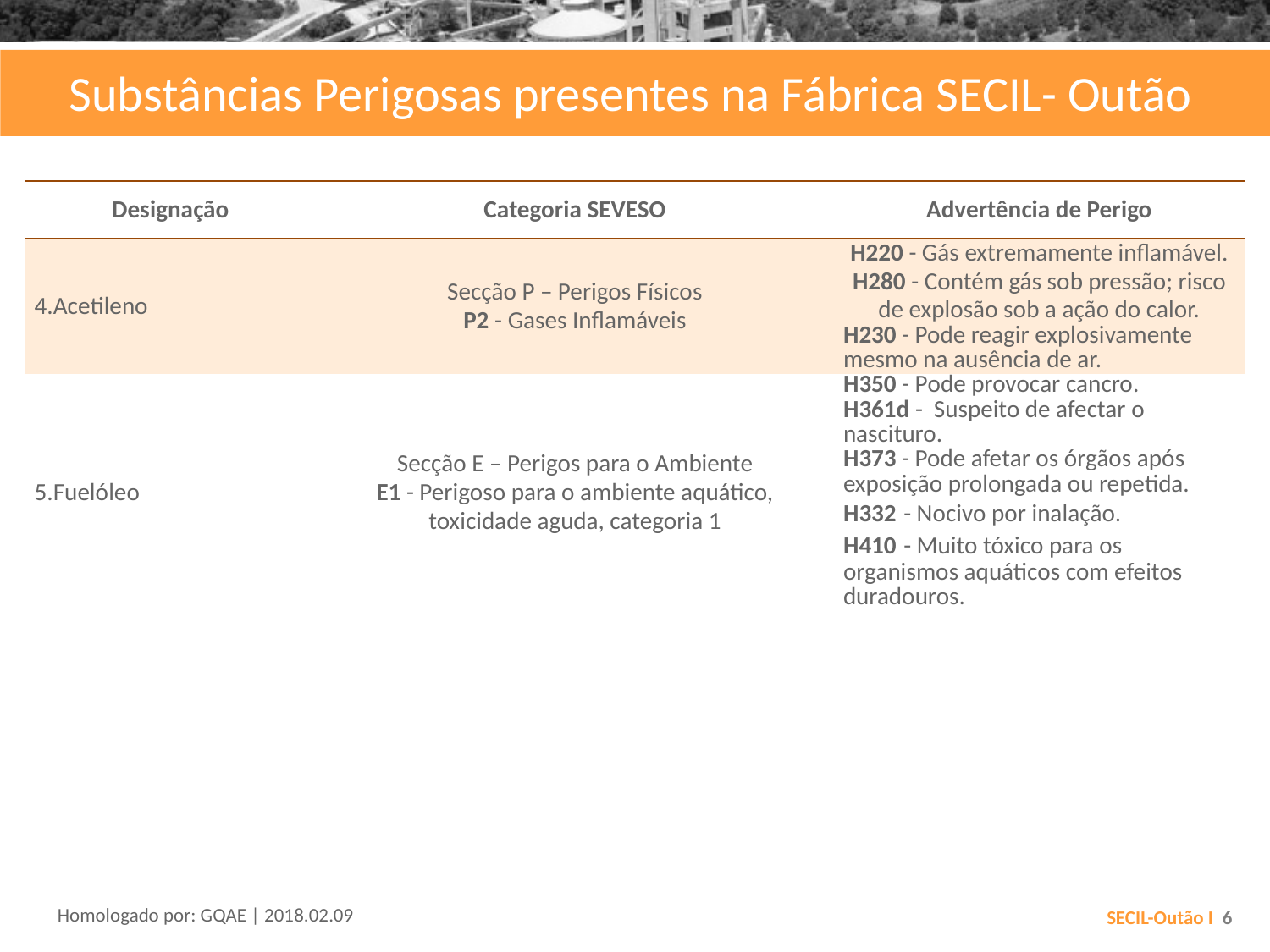

# Substâncias Perigosas presentes na Fábrica SECIL- Outão
| Designação | Categoria SEVESO | Advertência de Perigo |
| --- | --- | --- |
| 4.Acetileno | Secção P – Perigos Físicos P2 - Gases Inflamáveis | H220 - Gás extremamente inflamável. H280 - Contém gás sob pressão; risco de explosão sob a ação do calor. H230 - Pode reagir explosivamente mesmo na ausência de ar. |
| 5.Fuelóleo | Secção E – Perigos para o Ambiente E1 - Perigoso para o ambiente aquático, toxicidade aguda, categoria 1 | H350 - Pode provocar cancro. H361d - Suspeito de afectar o nascituro. H373 - Pode afetar os órgãos após exposição prolongada ou repetida. H332 - Nocivo por inalação. H410 - Muito tóxico para os organismos aquáticos com efeitos duradouros. |
Homologado por: GQAE | 2018.02.09
SECIL-Outão I  6